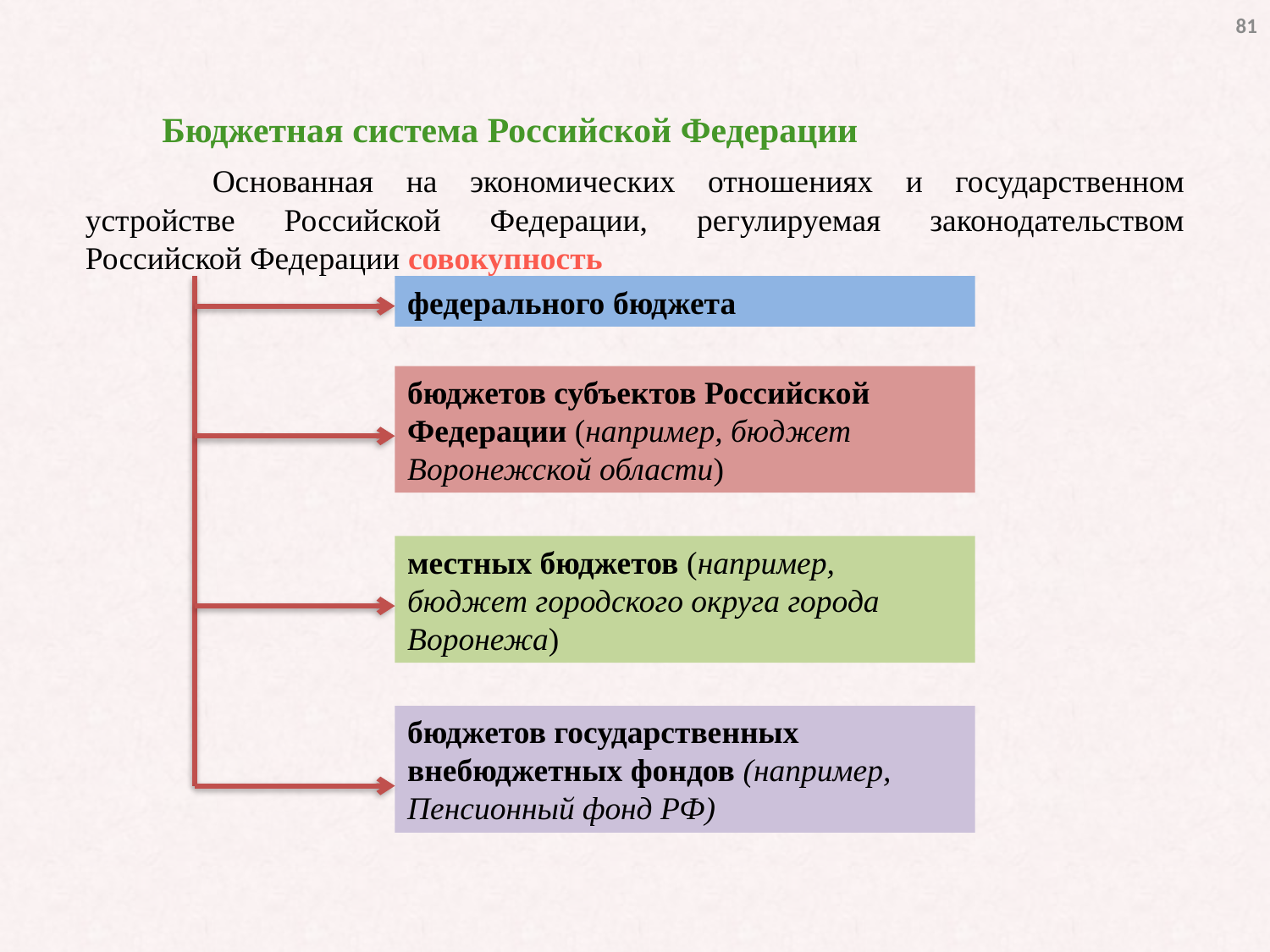

81

Бюджетная система Российской Федерации
		Основанная на экономических отношениях и государственном устройстве Российской Федерации, регулируемая законодательством Российской Федерации совокупность

федерального бюджета
бюджетов субъектов Российской Федерации (например, бюджет Воронежской области)
местных бюджетов (например, бюджет городского округа города Воронежа)
бюджетов государственных внебюджетных фондов (например, Пенсионный фонд РФ)